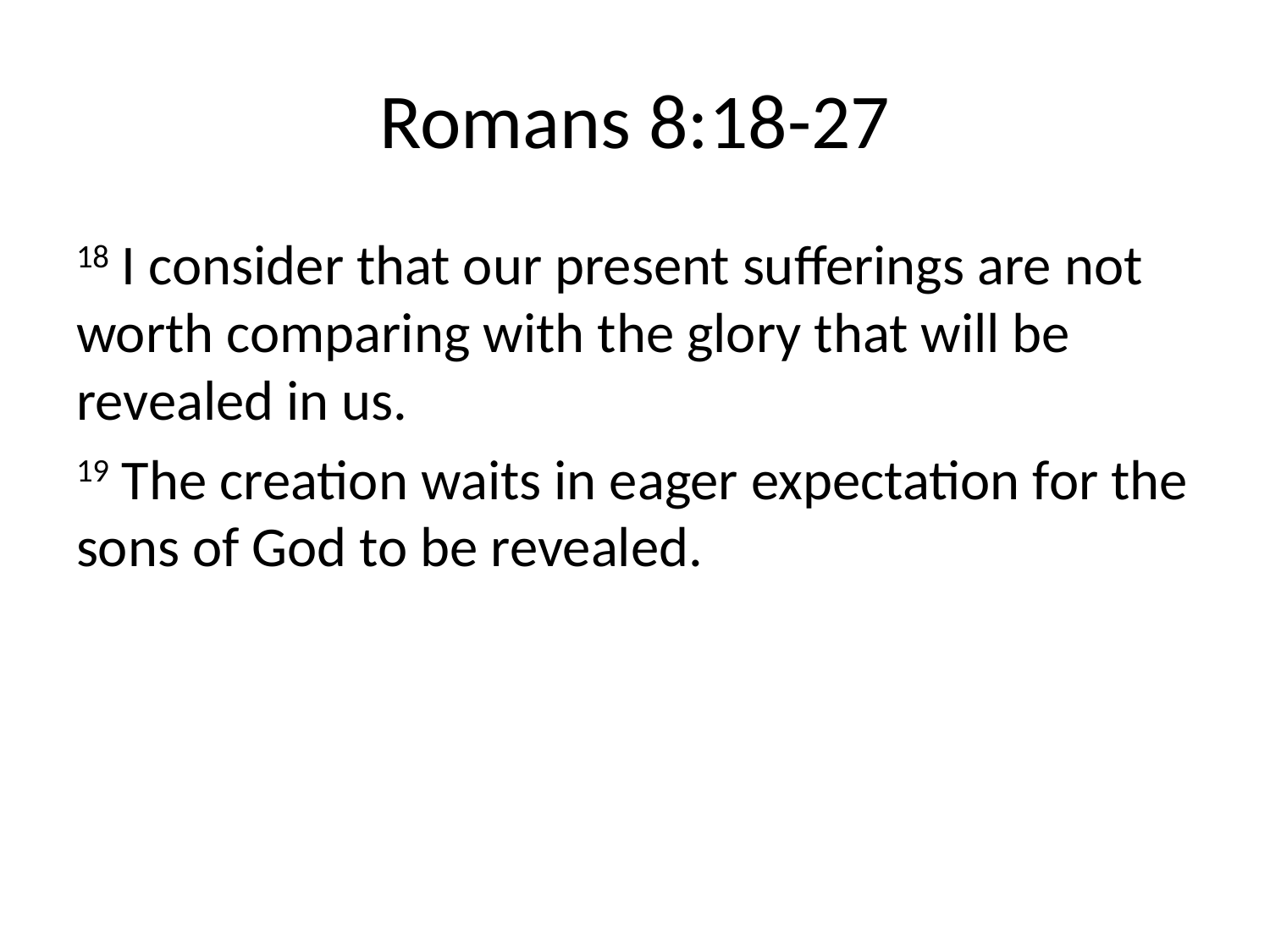

# Romans 8:18-27
18 I consider that our present sufferings are not worth comparing with the glory that will be revealed in us.
19 The creation waits in eager expectation for the sons of God to be revealed.